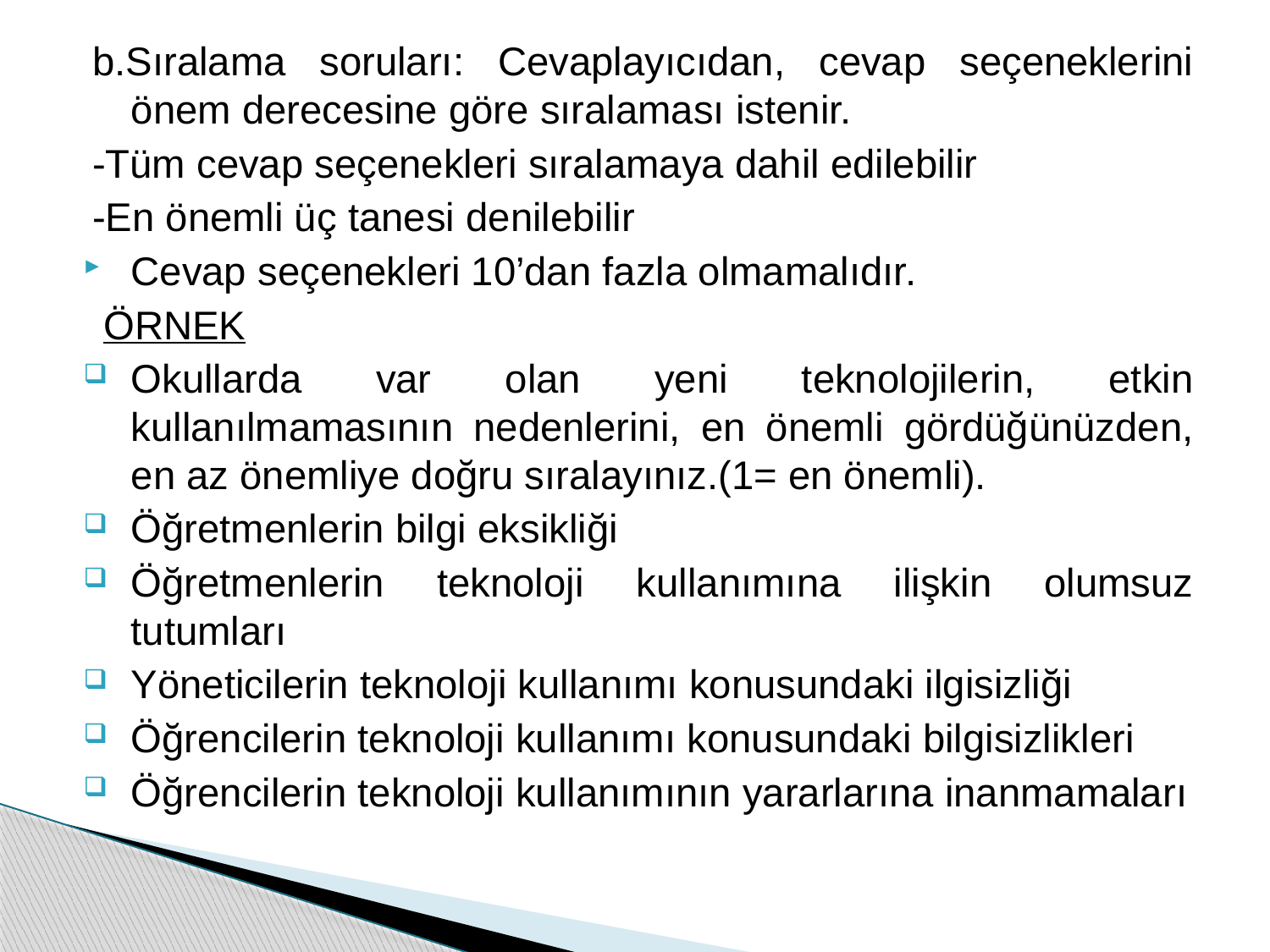

b.Sıralama soruları: Cevaplayıcıdan, cevap seçeneklerini önem derecesine göre sıralaması istenir.
-Tüm cevap seçenekleri sıralamaya dahil edilebilir
-En önemli üç tanesi denilebilir
Cevap seçenekleri 10’dan fazla olmamalıdır.
 ÖRNEK
Okullarda var olan yeni teknolojilerin, etkin kullanılmamasının nedenlerini, en önemli gördüğünüzden, en az önemliye doğru sıralayınız.(1= en önemli).
Öğretmenlerin bilgi eksikliği
Öğretmenlerin teknoloji kullanımına ilişkin olumsuz tutumları
Yöneticilerin teknoloji kullanımı konusundaki ilgisizliği
Öğrencilerin teknoloji kullanımı konusundaki bilgisizlikleri
Öğrencilerin teknoloji kullanımının yararlarına inanmamaları